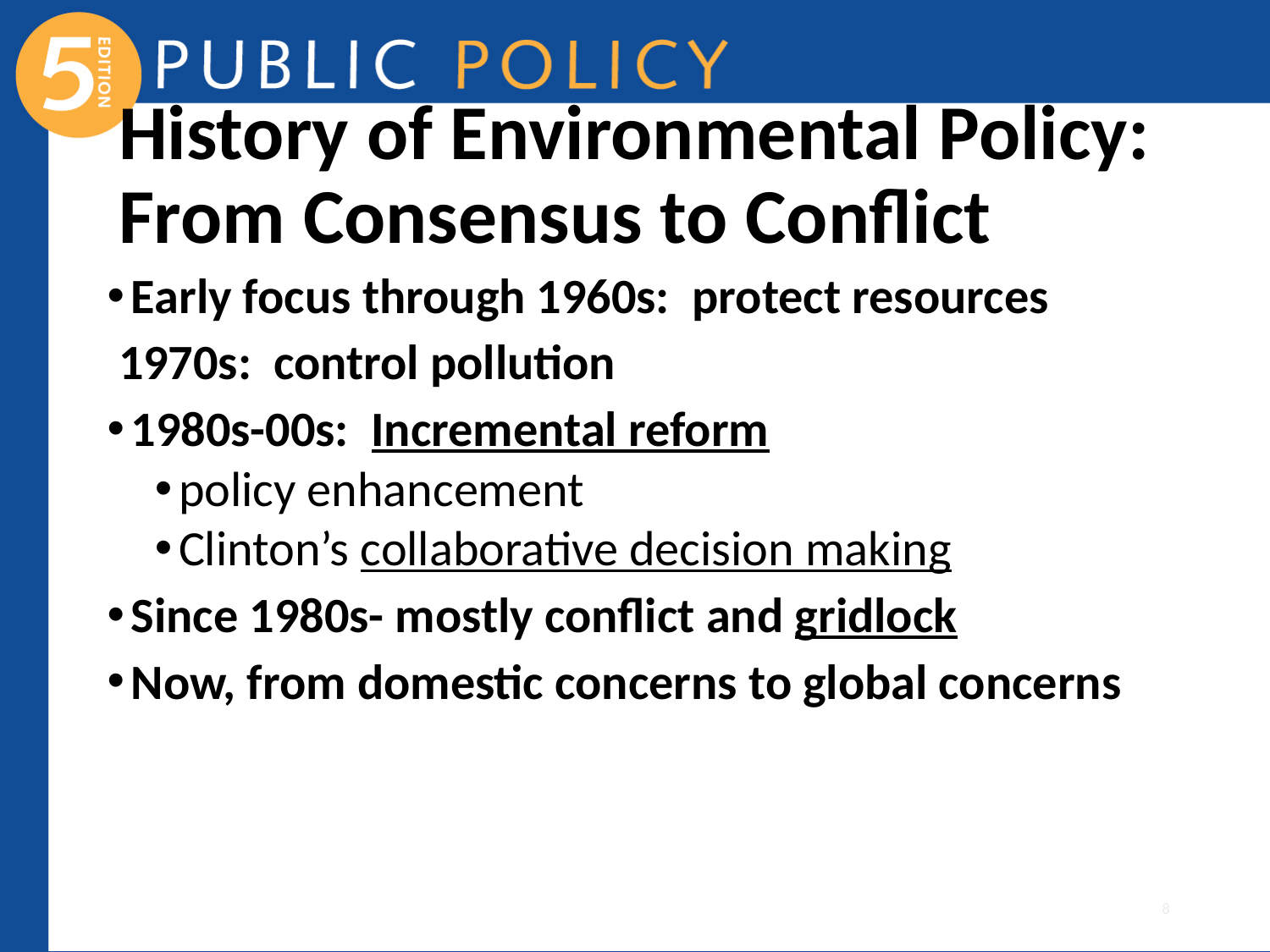

# History of Environmental Policy: From Consensus to Conflict
Early focus through 1960s:  protect resources
 1970s:  control pollution
1980s-00s:  Incremental reform
policy enhancement
Clinton’s collaborative decision making
Since 1980s- mostly conflict and gridlock
Now, from domestic concerns to global concerns
8